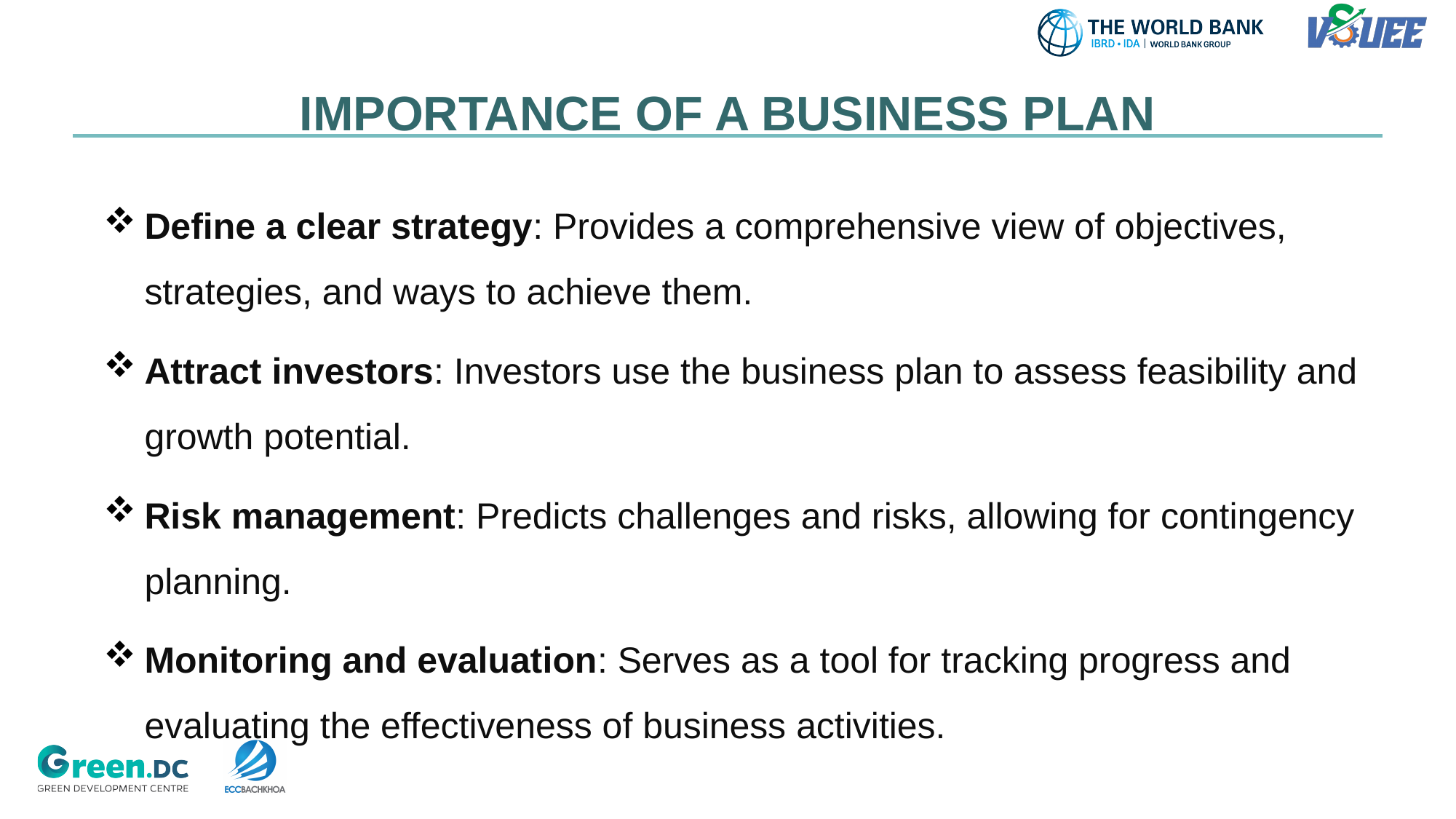

# IMPORTANCE OF A BUSINESS PLAN
Define a clear strategy: Provides a comprehensive view of objectives, strategies, and ways to achieve them.
Attract investors: Investors use the business plan to assess feasibility and growth potential.
Risk management: Predicts challenges and risks, allowing for contingency planning.
Monitoring and evaluation: Serves as a tool for tracking progress and evaluating the effectiveness of business activities.